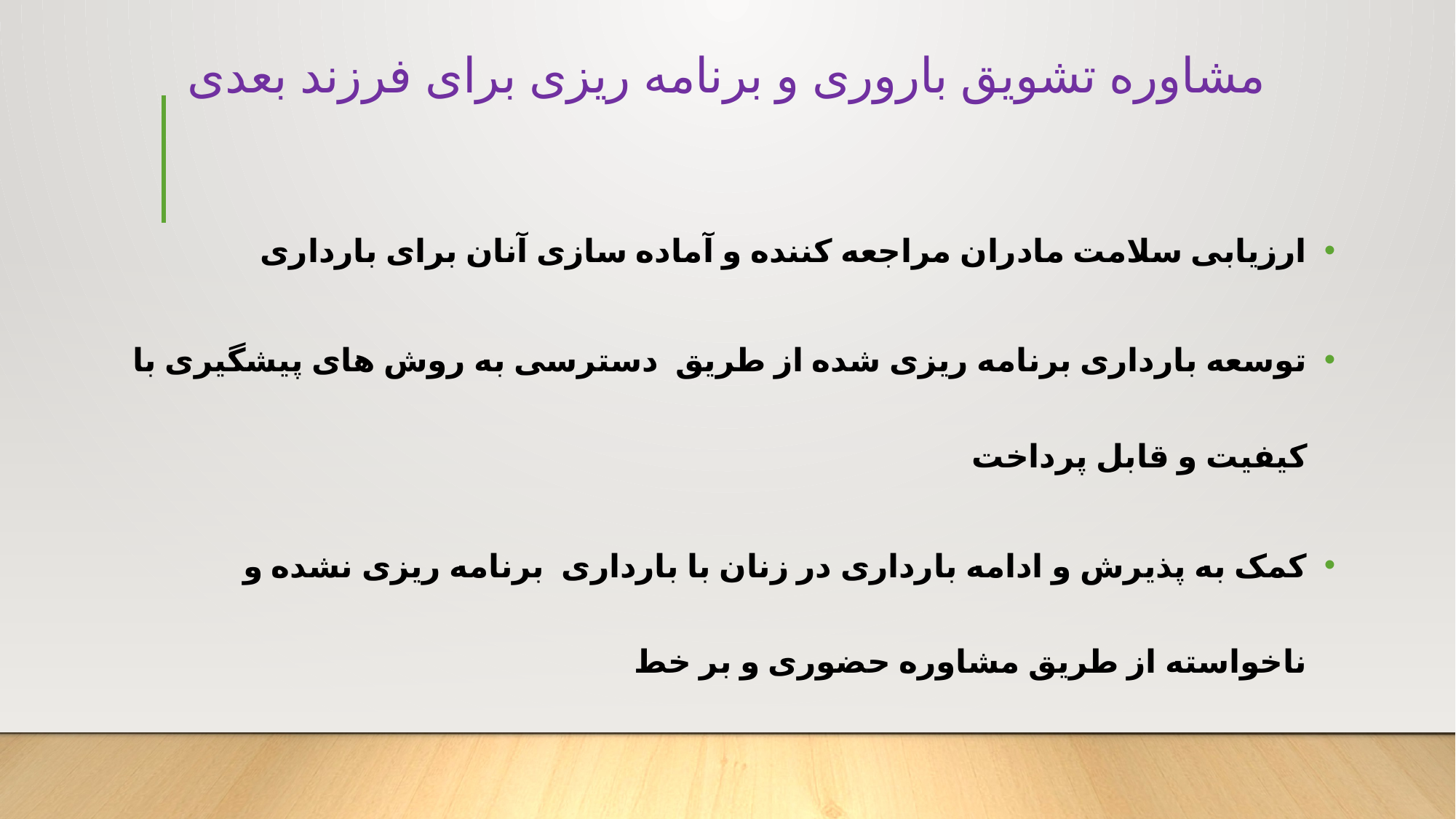

# مشاوره تشویق باروری و برنامه ریزی برای فرزند بعدی
ارزیابی سلامت مادران مراجعه کننده و آماده سازی آنان برای بارداری
توسعه بارداری برنامه ریزی شده از طریق  دسترسی به روش های پیشگیری با کیفیت و قابل پرداخت
کمک به پذیرش و ادامه بارداری در زنان با بارداری  برنامه ریزی نشده و ناخواسته از طریق مشاوره حضوری و بر خط